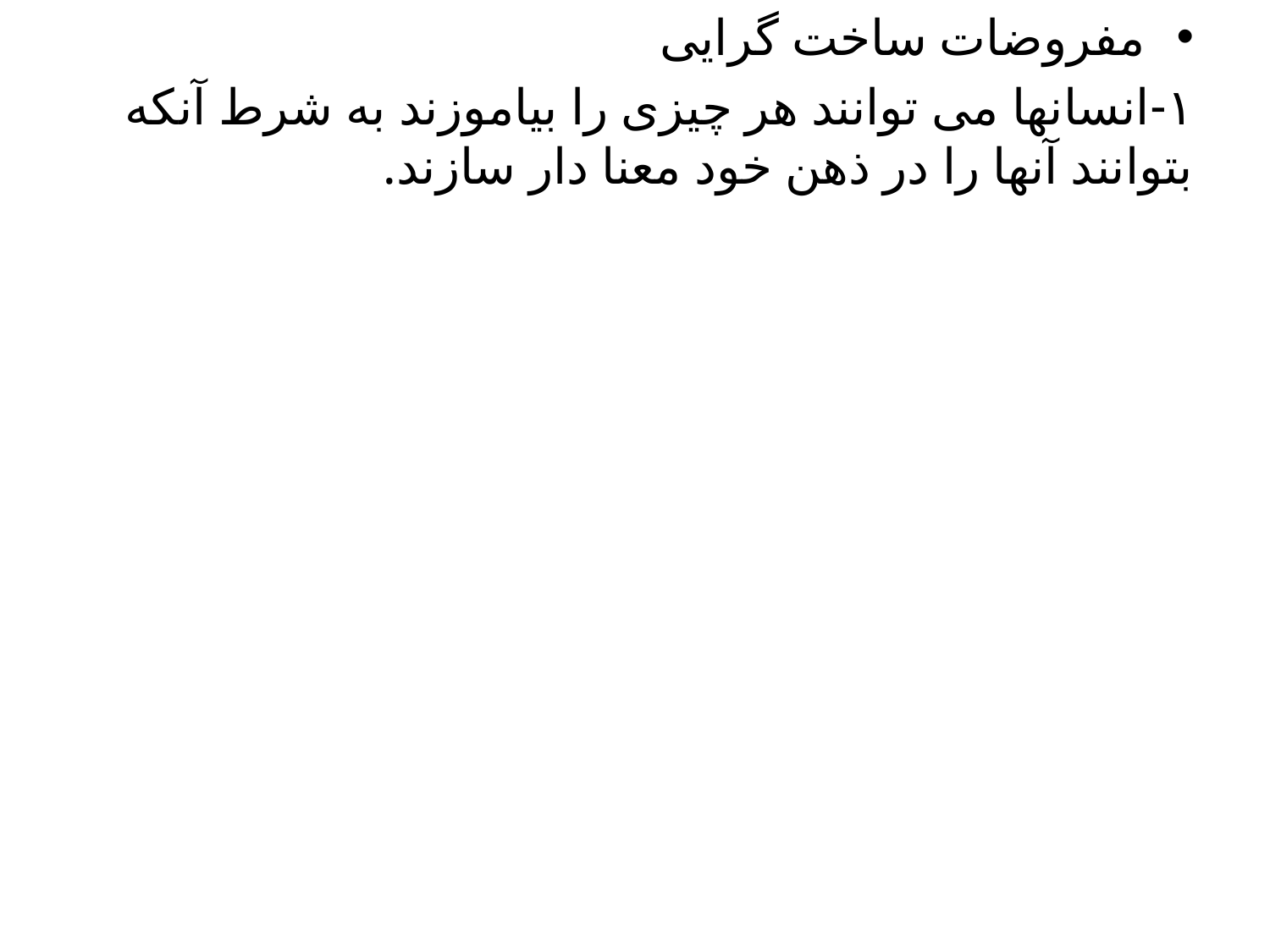

مفروضات ساخت گرایی
۱-انسانها می توانند هر چيزی را بياموزند به شرط آنکه بتوانند آنها را در ذهن خود معنا دار سازند.